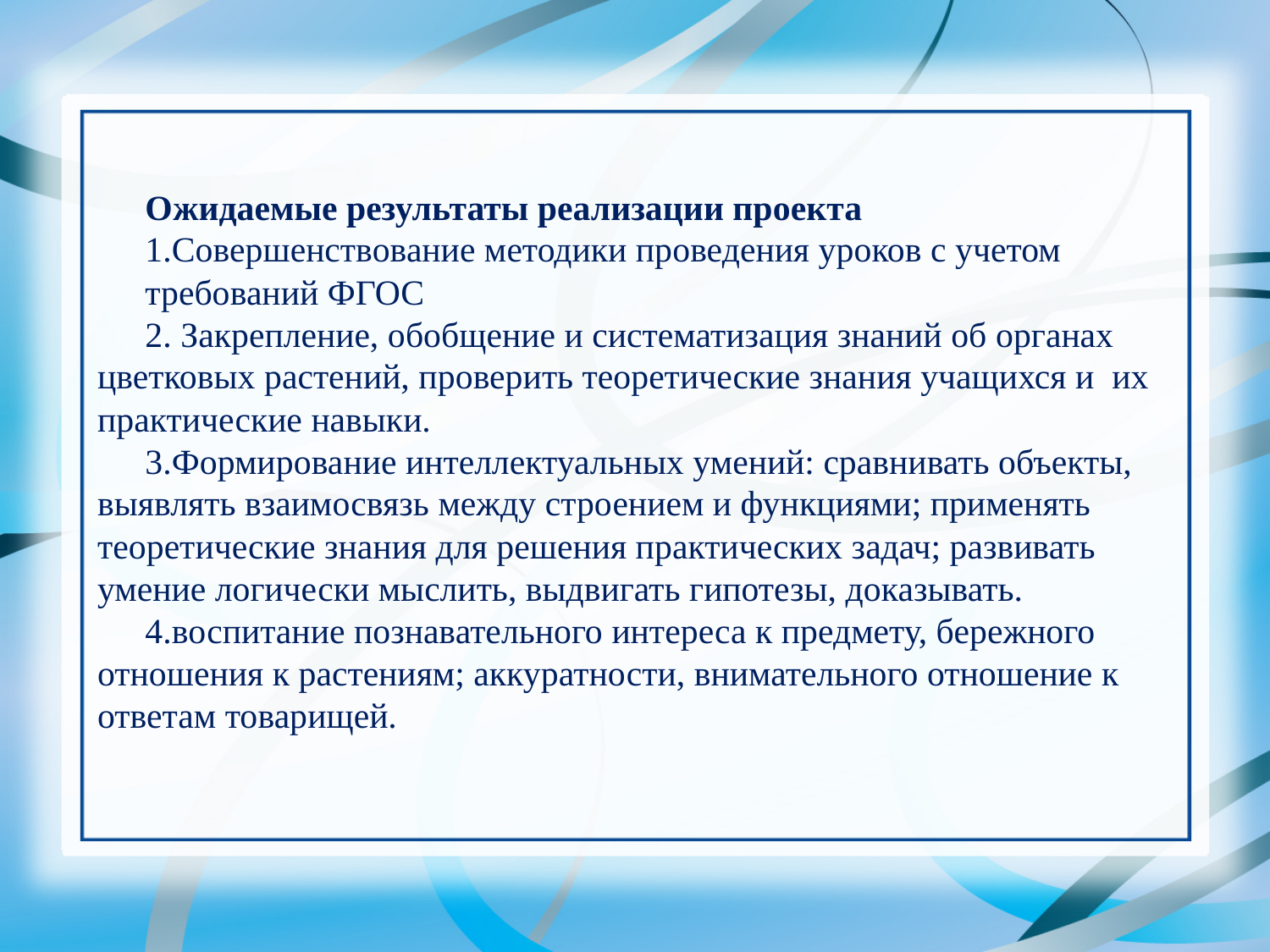

Ожидаемые результаты реализации проекта
1.Совершенствование методики проведения уроков с учетом
требований ФГОС
2. Закрепление, обобщение и систематизация знаний об органах цветковых растений, проверить теоретические знания учащихся и  их практические навыки.
3.Формирование интеллектуальных умений: сравнивать объекты, выявлять взаимосвязь между строением и функциями; применять теоретические знания для решения практических задач; развивать умение логически мыслить, выдвигать гипотезы, доказывать.
4.воспитание познавательного интереса к предмету, бережного отношения к растениям; аккуратности, внимательного отношение к ответам товарищей.